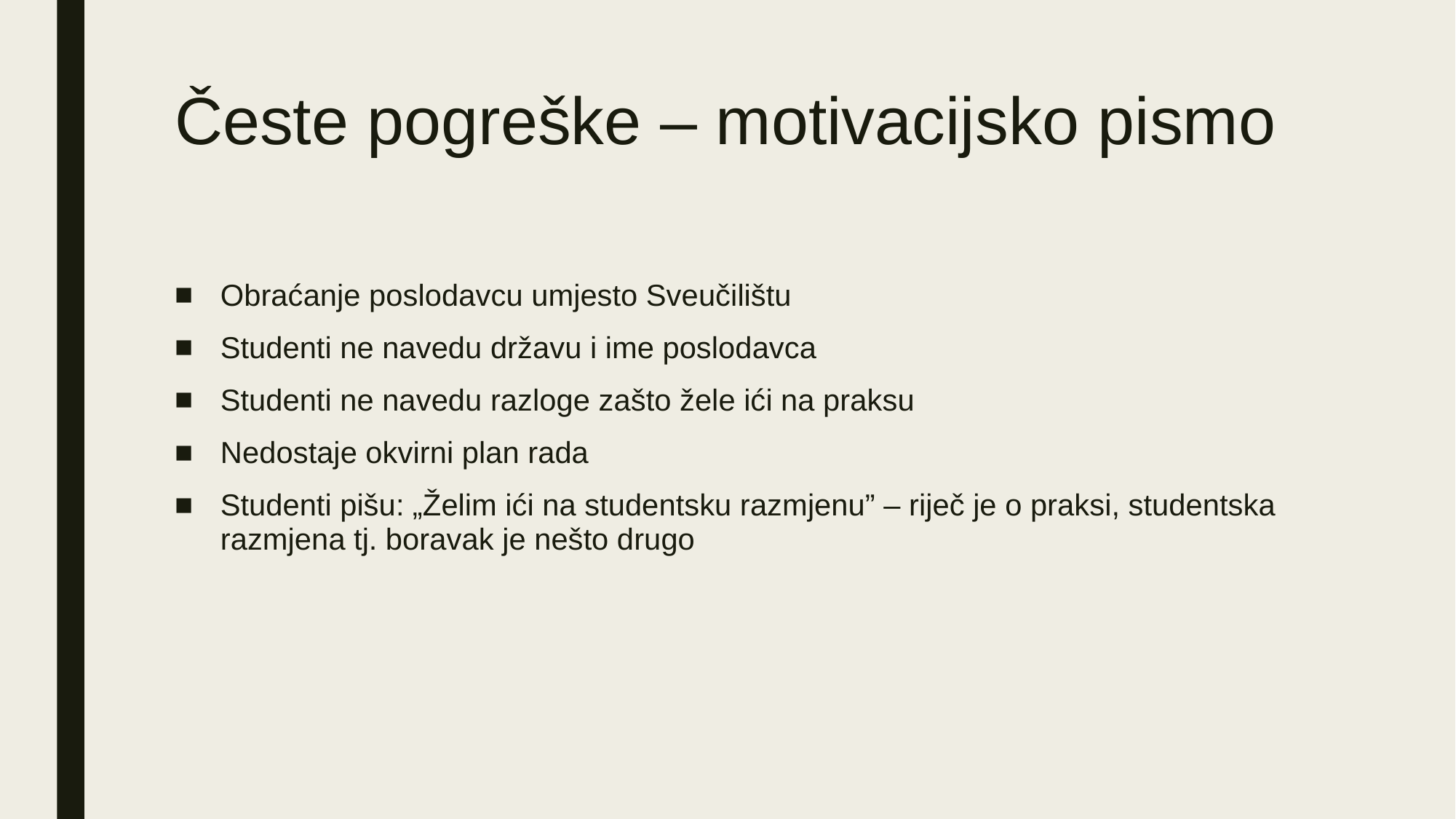

# Česte pogreške – motivacijsko pismo
Obraćanje poslodavcu umjesto Sveučilištu
Studenti ne navedu državu i ime poslodavca
Studenti ne navedu razloge zašto žele ići na praksu
Nedostaje okvirni plan rada
Studenti pišu: „Želim ići na studentsku razmjenu” – riječ je o praksi, studentska razmjena tj. boravak je nešto drugo